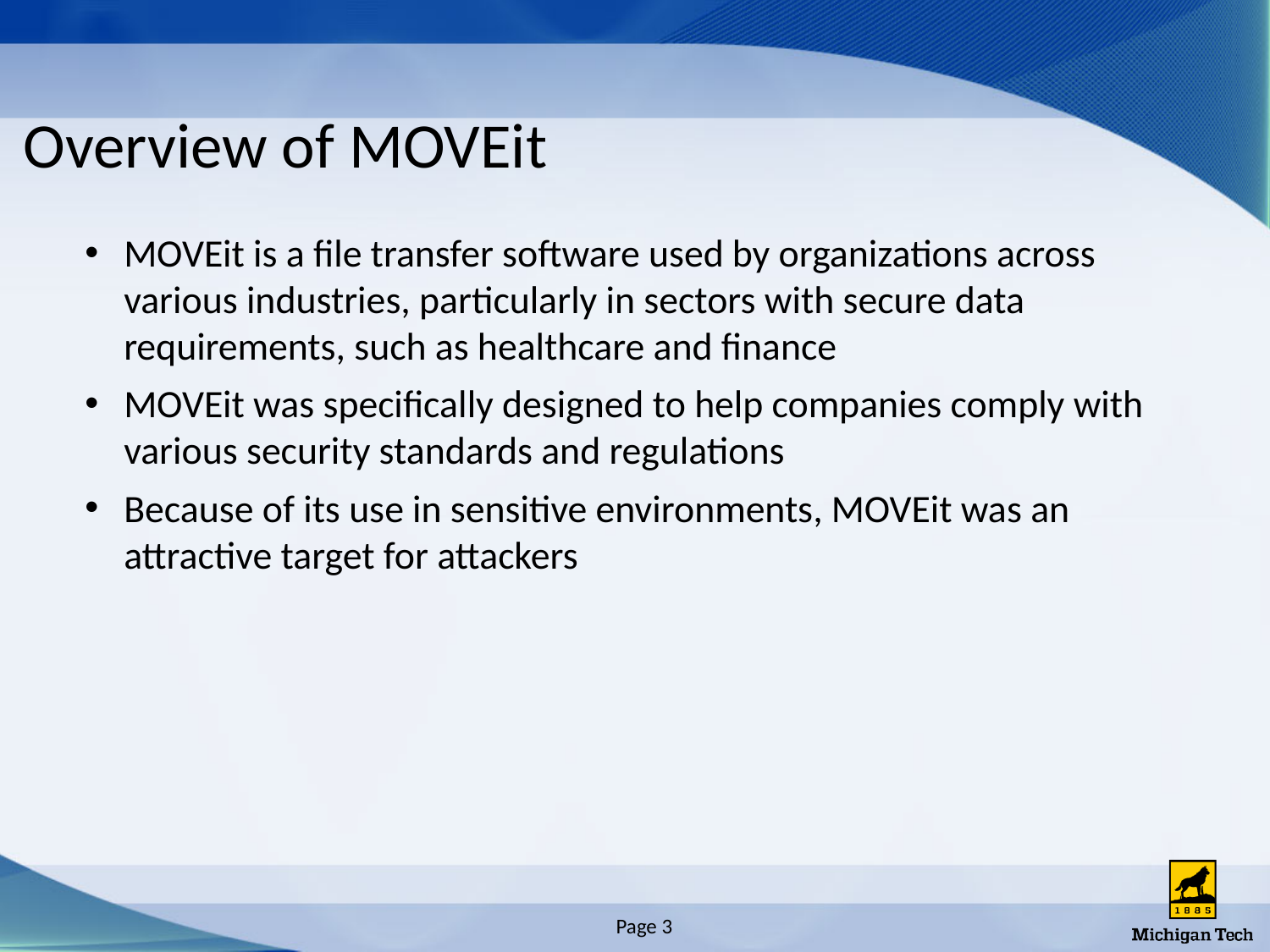

# Overview of MOVEit
MOVEit is a file transfer software used by organizations across various industries, particularly in sectors with secure data requirements, such as healthcare and finance
MOVEit was specifically designed to help companies comply with various security standards and regulations
Because of its use in sensitive environments, MOVEit was an attractive target for attackers